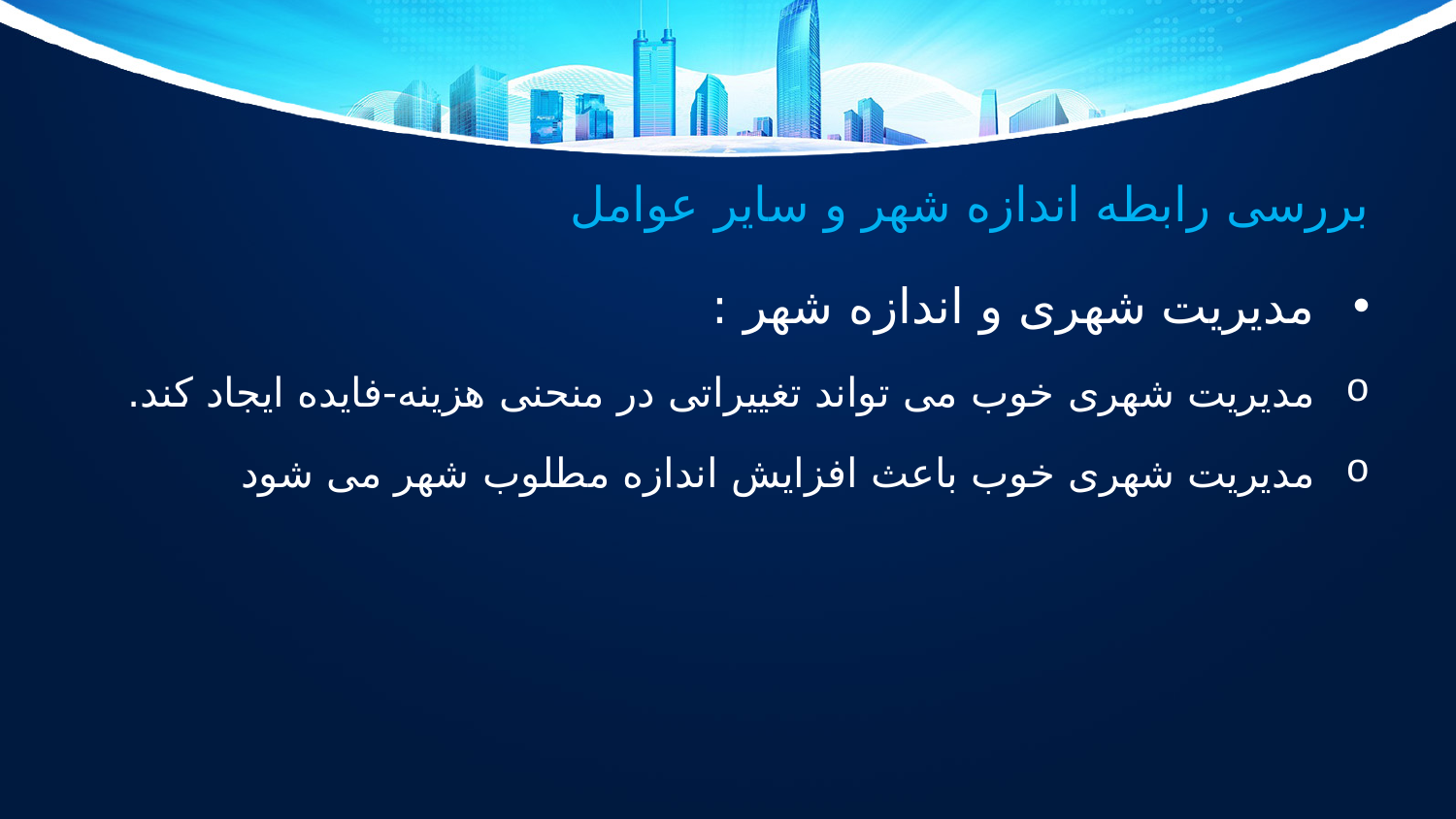

# بررسی رابطه اندازه شهر و سایر عوامل
مدیریت شهری و اندازه شهر :
مدیریت شهری خوب می تواند تغییراتی در منحنی هزینه-فایده ایجاد کند.
مدیریت شهری خوب باعث افزایش اندازه مطلوب شهر می شود